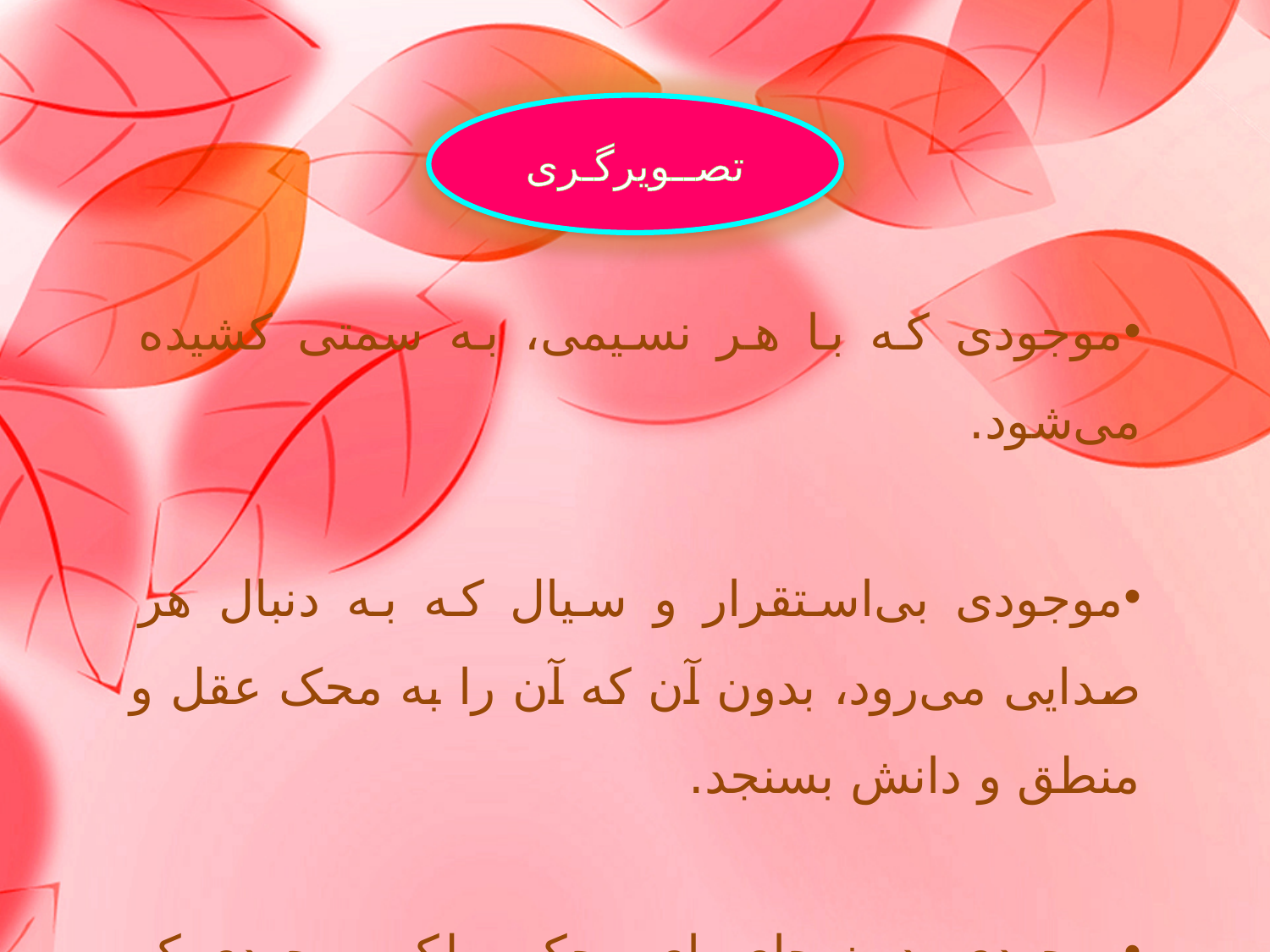

تصــویرگـری
موجودی که با هر نسیمی، به سمتی کشیده می‌شود.

موجودی بی‌استقرار و سیال که به دنبال هر صدایی می‌رود، بدون آن که آن را به محک عقل و منطق و دانش بسنجد.

موجودی بدون جای پای محکم، بلکه موجودی که جای پایش هواست! یعنی سست‌ترین چیز ممکن!